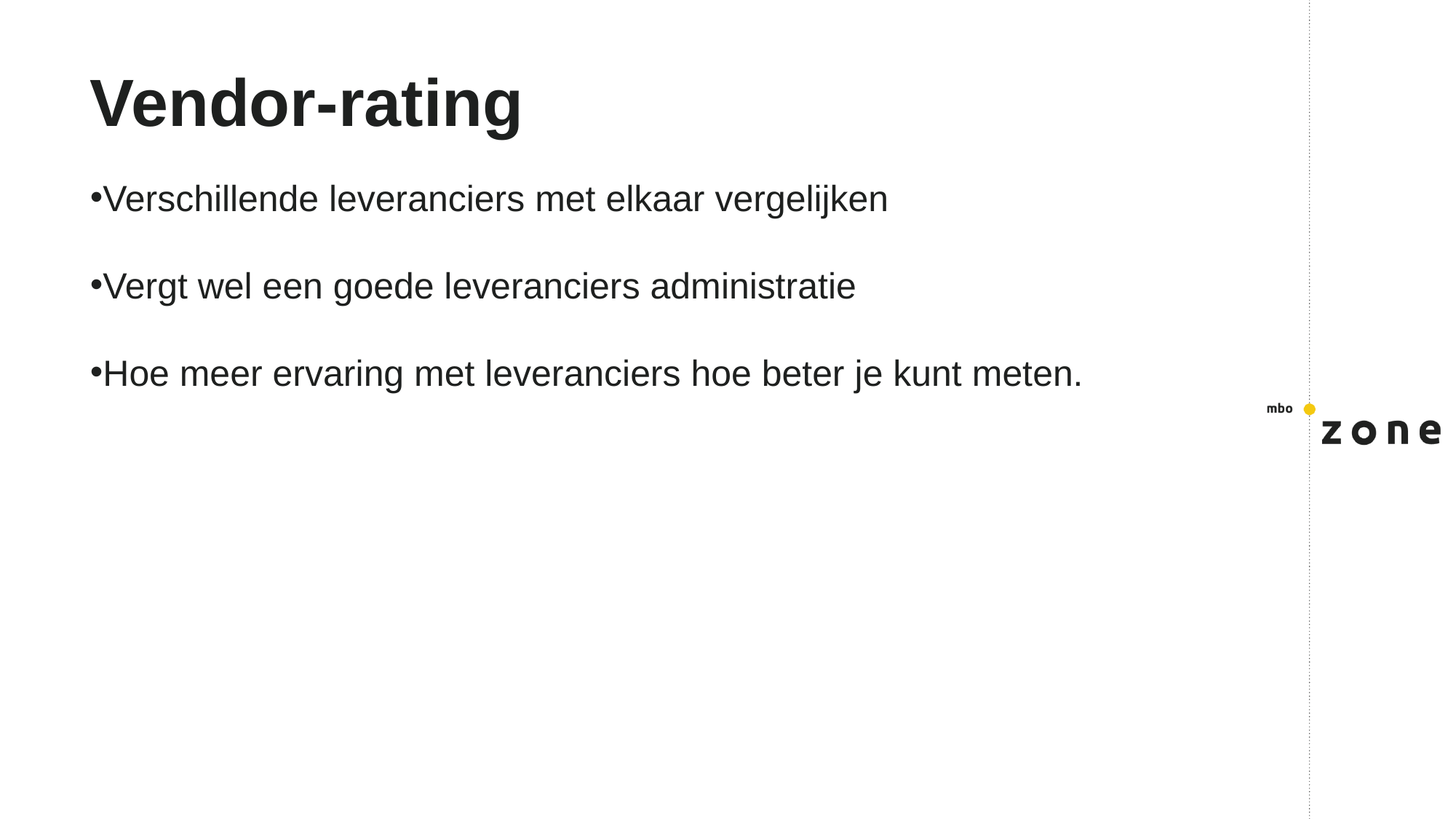

# Vendor-rating
Verschillende leveranciers met elkaar vergelijken

Vergt wel een goede leveranciers administratie

Hoe meer ervaring met leveranciers hoe beter je kunt meten.